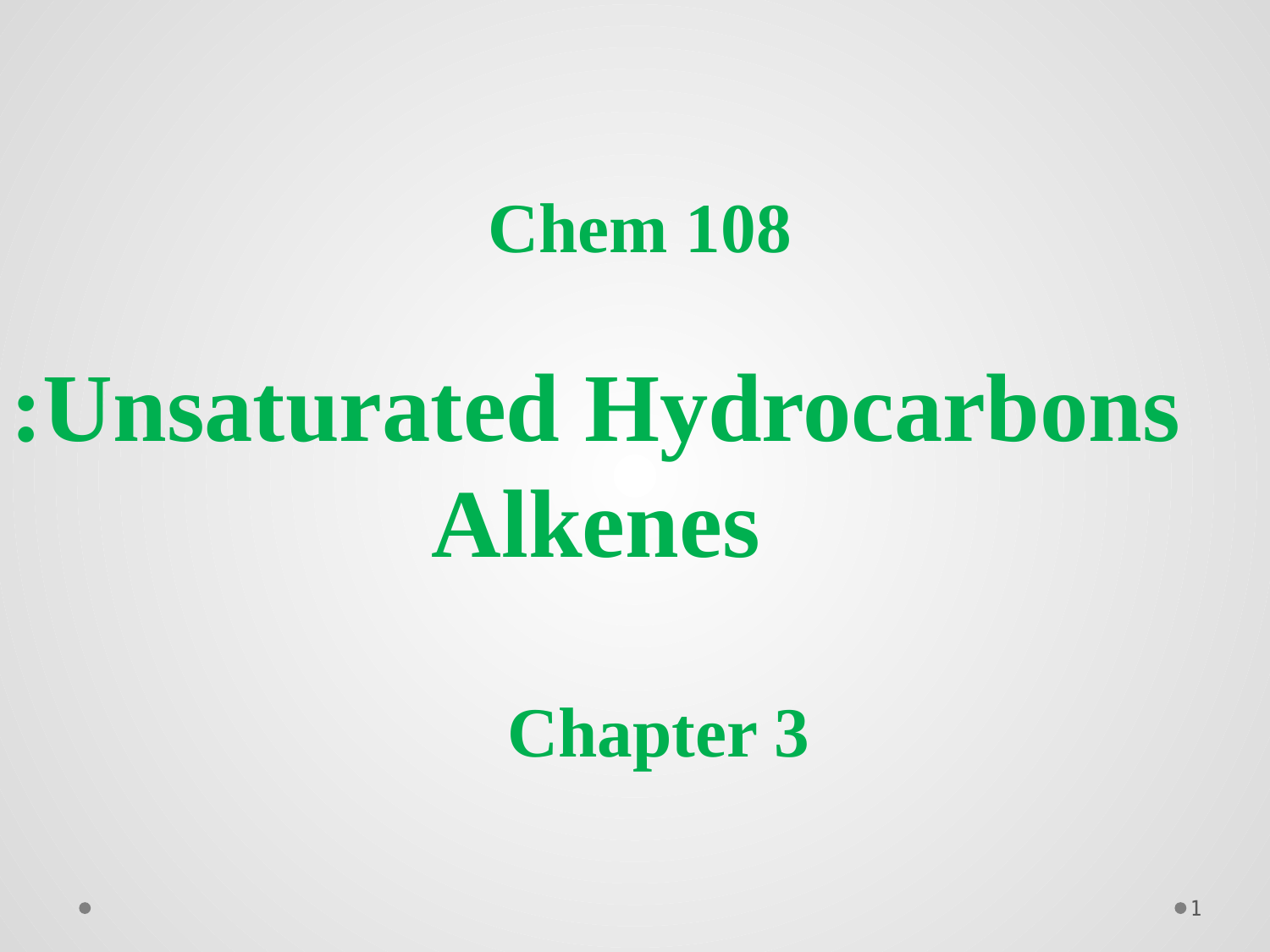

108 Chem
Unsaturated Hydrocarbons:
Alkenes
Chapter 3
1